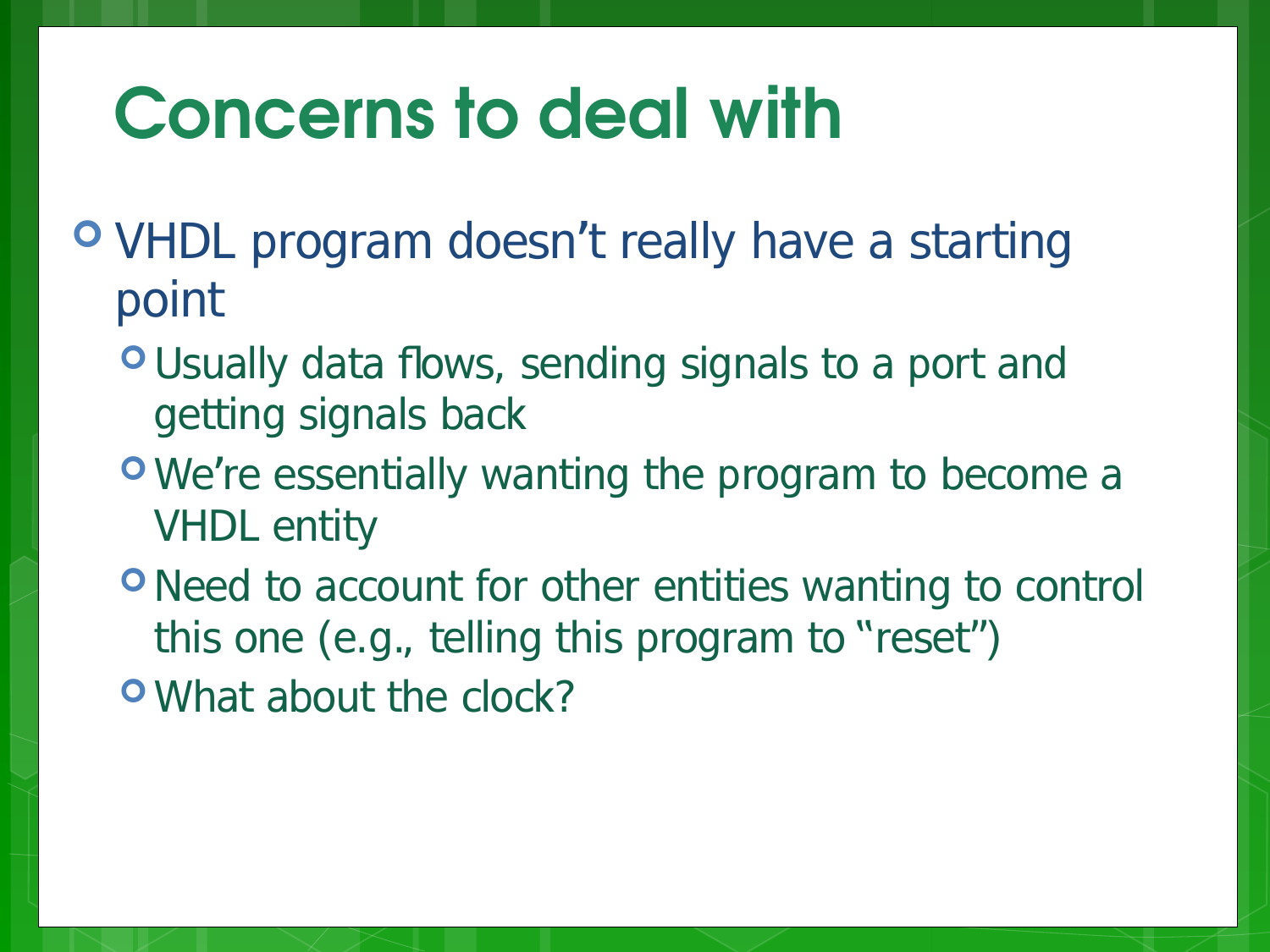

# Concerns to deal with
VHDL program doesn’t really have a starting point
Usually data flows, sending signals to a port and getting signals back
We’re essentially wanting the program to become a VHDL entity
Need to account for other entities wanting to control this one (e.g., telling this program to “reset”)
What about the clock?